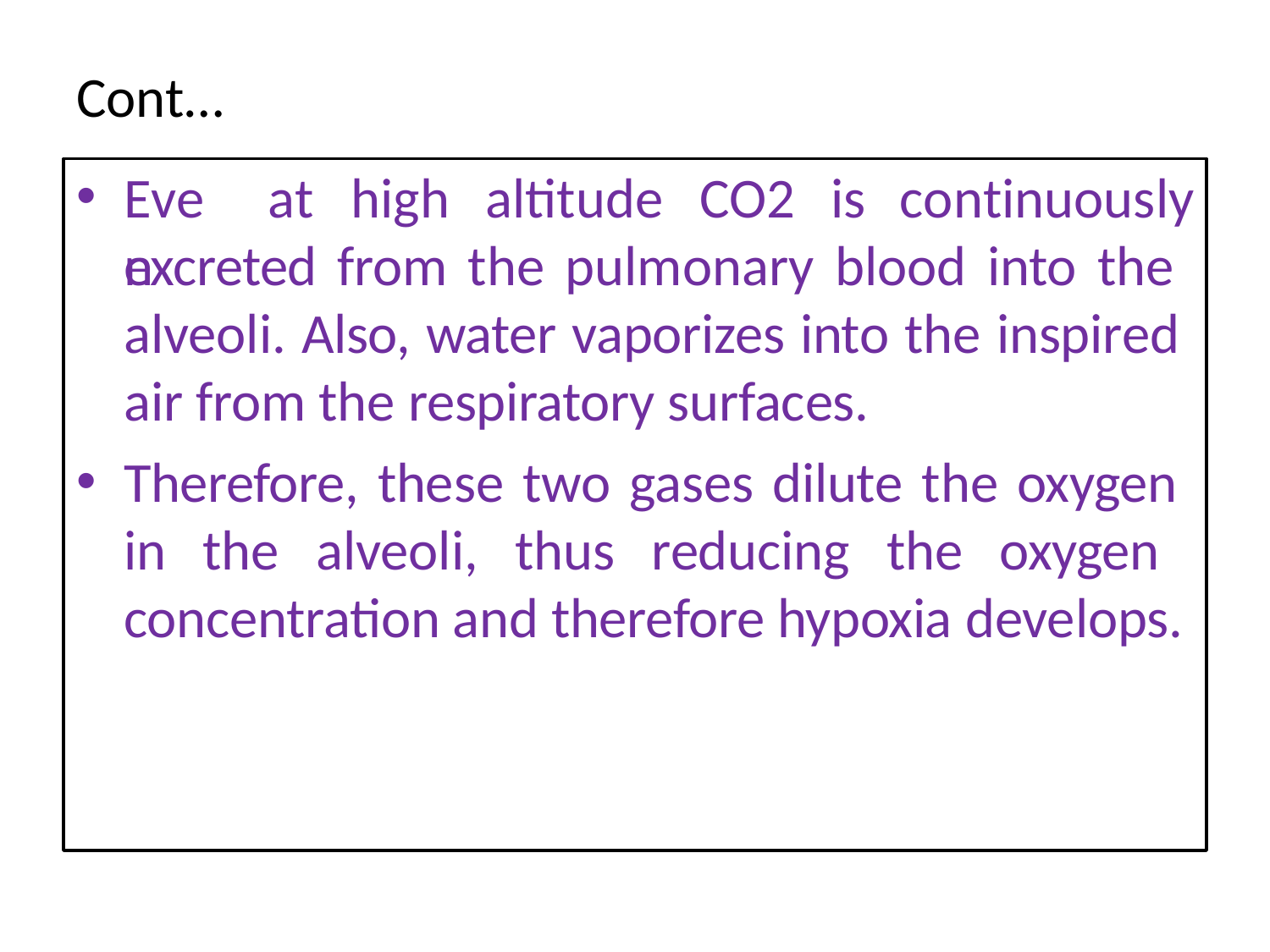

Cont…

Even
at	high	altitude	CO2	is
continuously
excreted from the pulmonary blood into the  alveoli. Also, water vaporizes into the inspired  air from the respiratory surfaces.
Therefore, these two gases dilute the oxygen  in the alveoli, thus reducing the oxygen  concentration and therefore hypoxia develops.